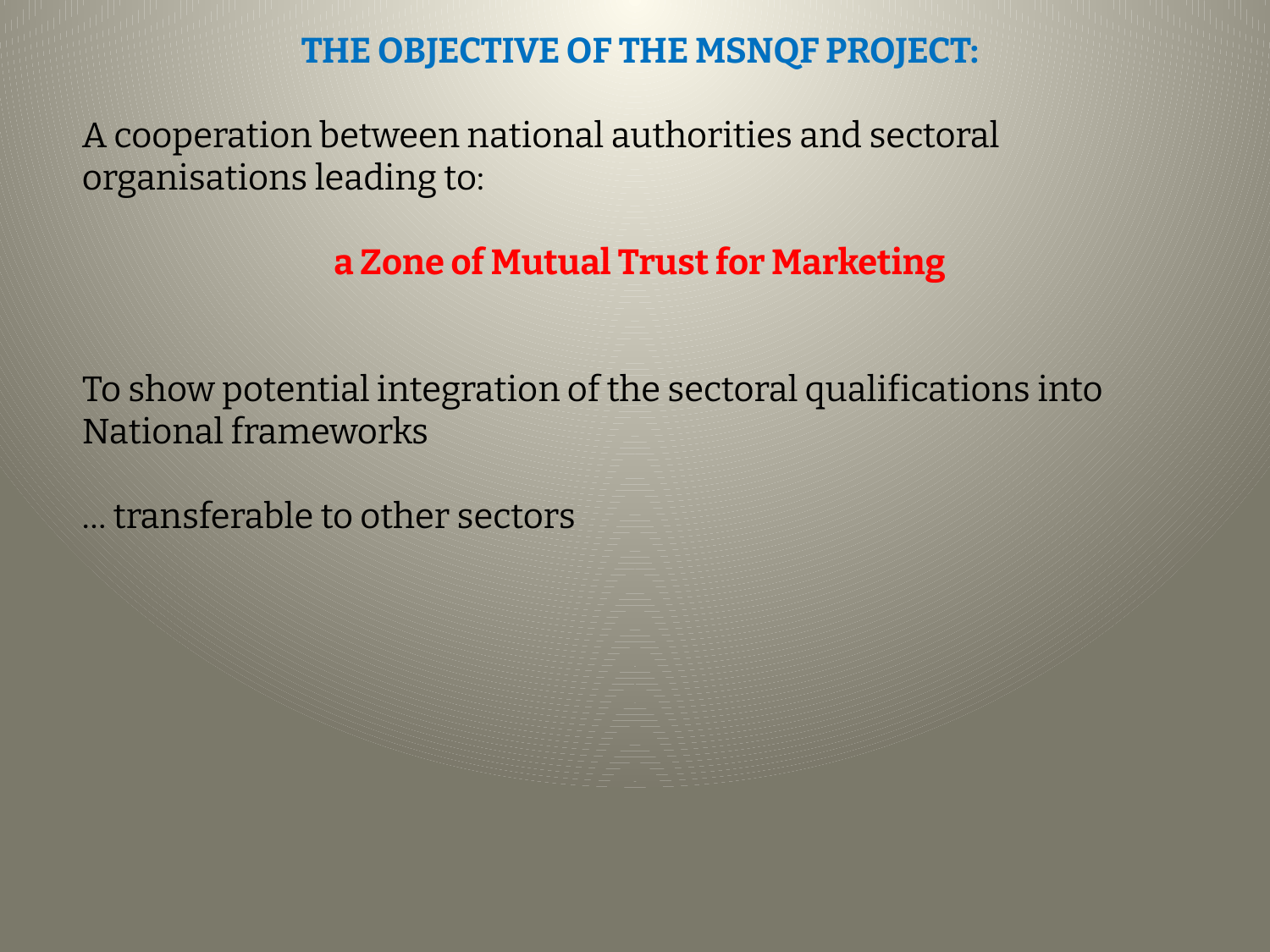

THE OBJECTIVE OF THE MSNQF PROJECT:

A cooperation between national authorities and sectoral organisations leading to:

a Zone of Mutual Trust for Marketing

To show potential integration of the sectoral qualifications into National frameworks

… transferable to other sectors